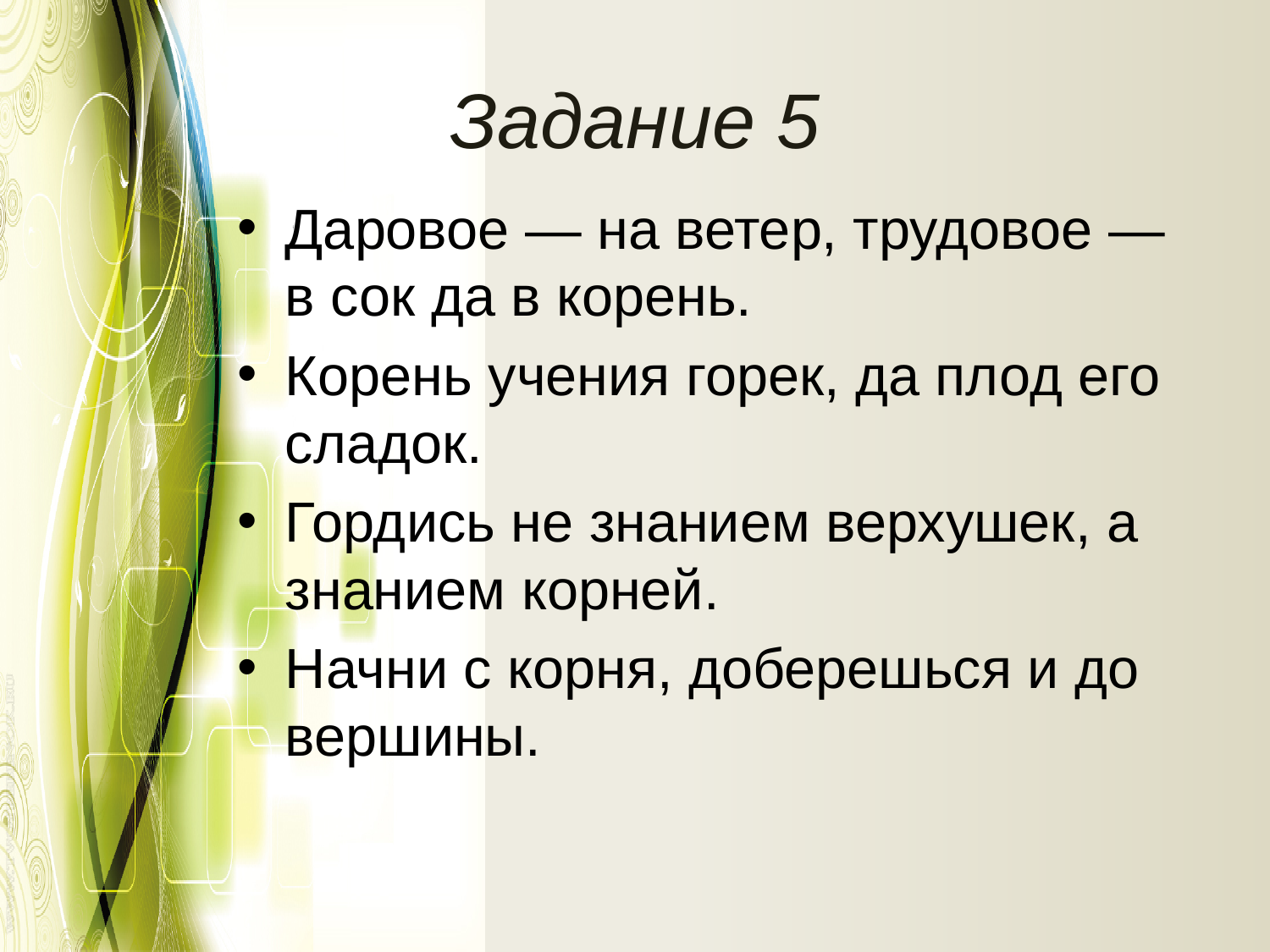

# Задание 5
Даровое — на ветер, трудовое — в сок да в корень.
Корень учения горек, да плод его сладок.
Гордись не знанием верхушек, а знанием корней.
Начни с корня, доберешься и до вершины.